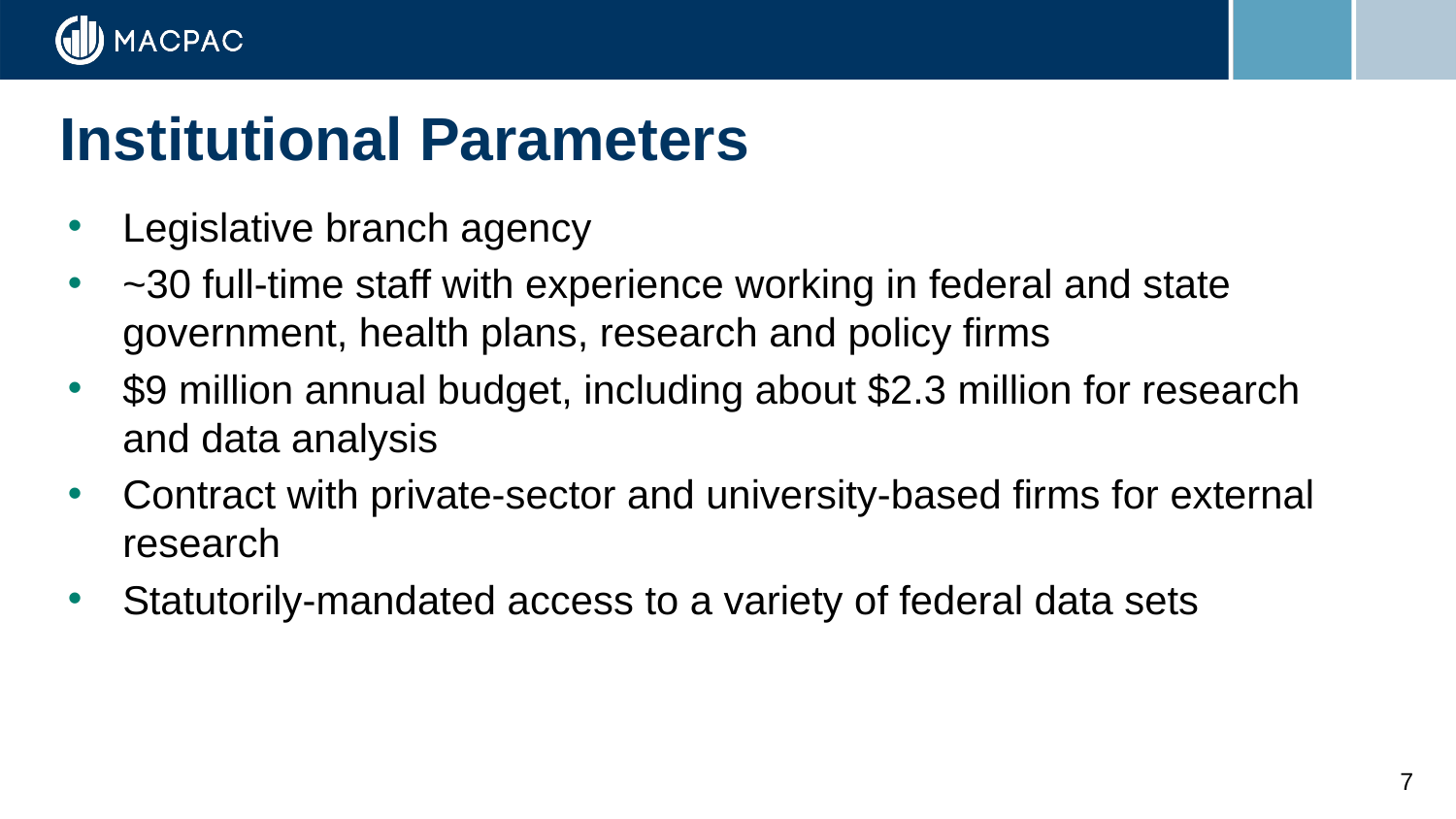

# Institutional Parameters
Legislative branch agency
~30 full-time staff with experience working in federal and state government, health plans, research and policy firms
$9 million annual budget, including about $2.3 million for research and data analysis
Contract with private-sector and university-based firms for external research
Statutorily-mandated access to a variety of federal data sets
7